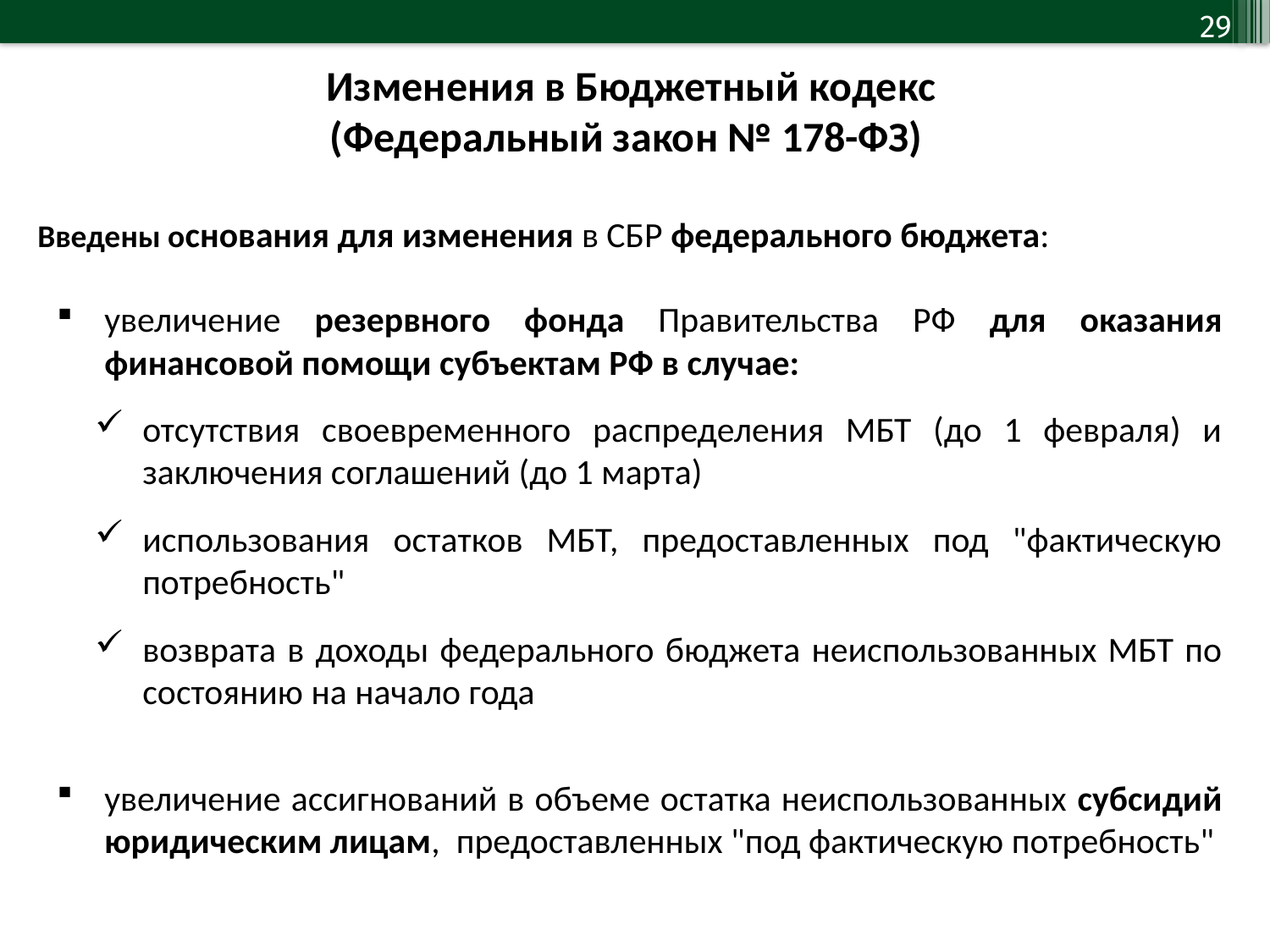

Изменения в Бюджетный кодекс
(Федеральный закон № 178-ФЗ)

 Введены основания для изменения в СБР федерального бюджета:

увеличение резервного фонда Правительства РФ для оказания финансовой помощи субъектам РФ в случае:

отсутствия своевременного распределения МБТ (до 1 февраля) и заключения соглашений (до 1 марта)

использования остатков МБТ, предоставленных под "фактическую потребность"

возврата в доходы федерального бюджета неиспользованных МБТ по состоянию на начало года

увеличение ассигнований в объеме остатка неиспользованных субсидий юридическим лицам,  предоставленных "под фактическую потребность"